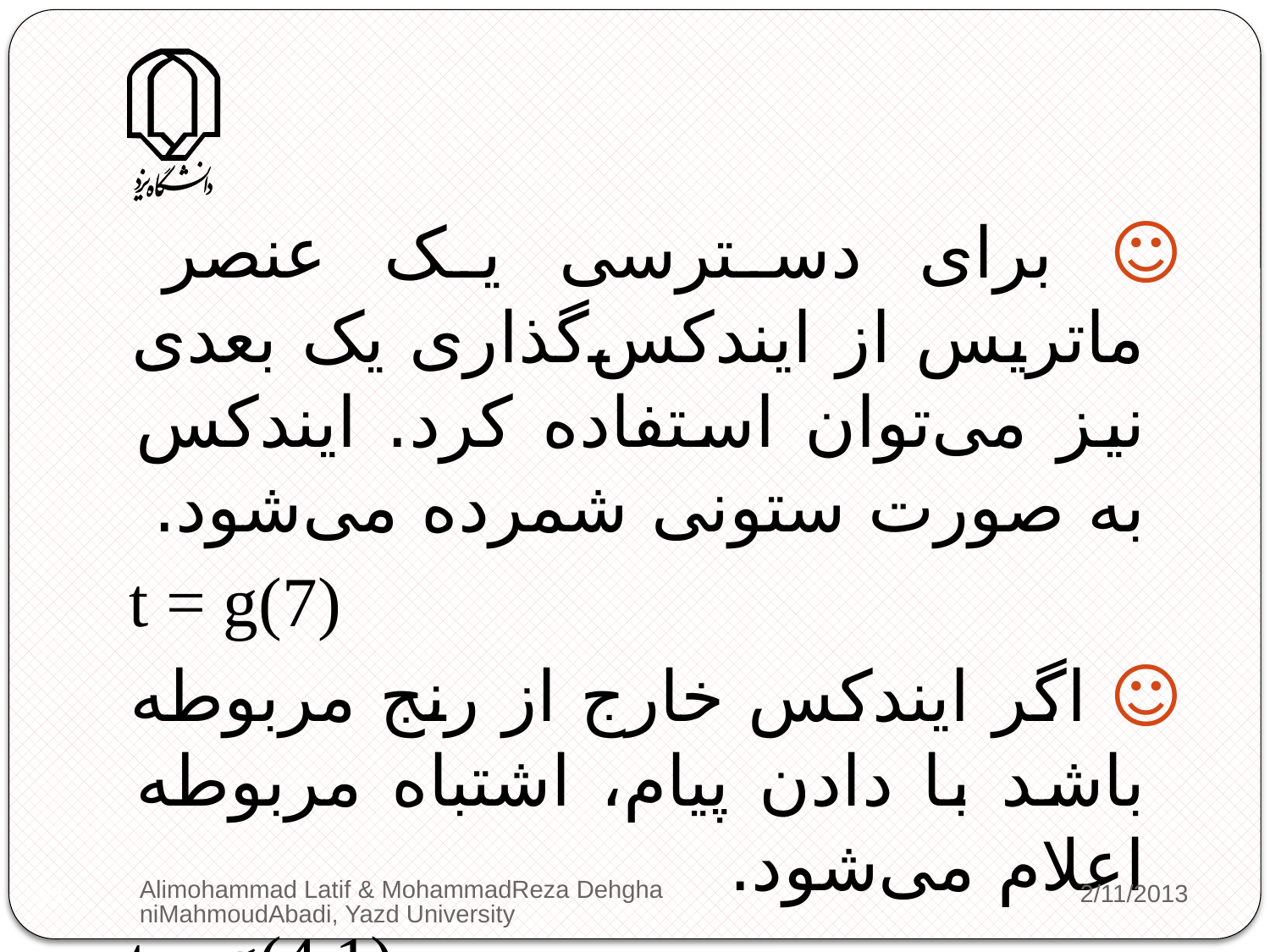

☺ برای دسترسی یک عنصر ماتریس از ایندکس‌گذاری یک بعدی نیز می‌توان استفاده کرد. ایندکس به صورت ستونی شمرده می‌شود.
t = g(7)
☺ اگر ایندکس خارج از رنج مربوطه باشد با دادن پیام، اشتباه مربوطه اعلام می‌شود.
t = g(4,1)

Alimohammad Latif & MohammadReza DehghaniMahmoudAbadi, Yazd University
2/11/2013
21